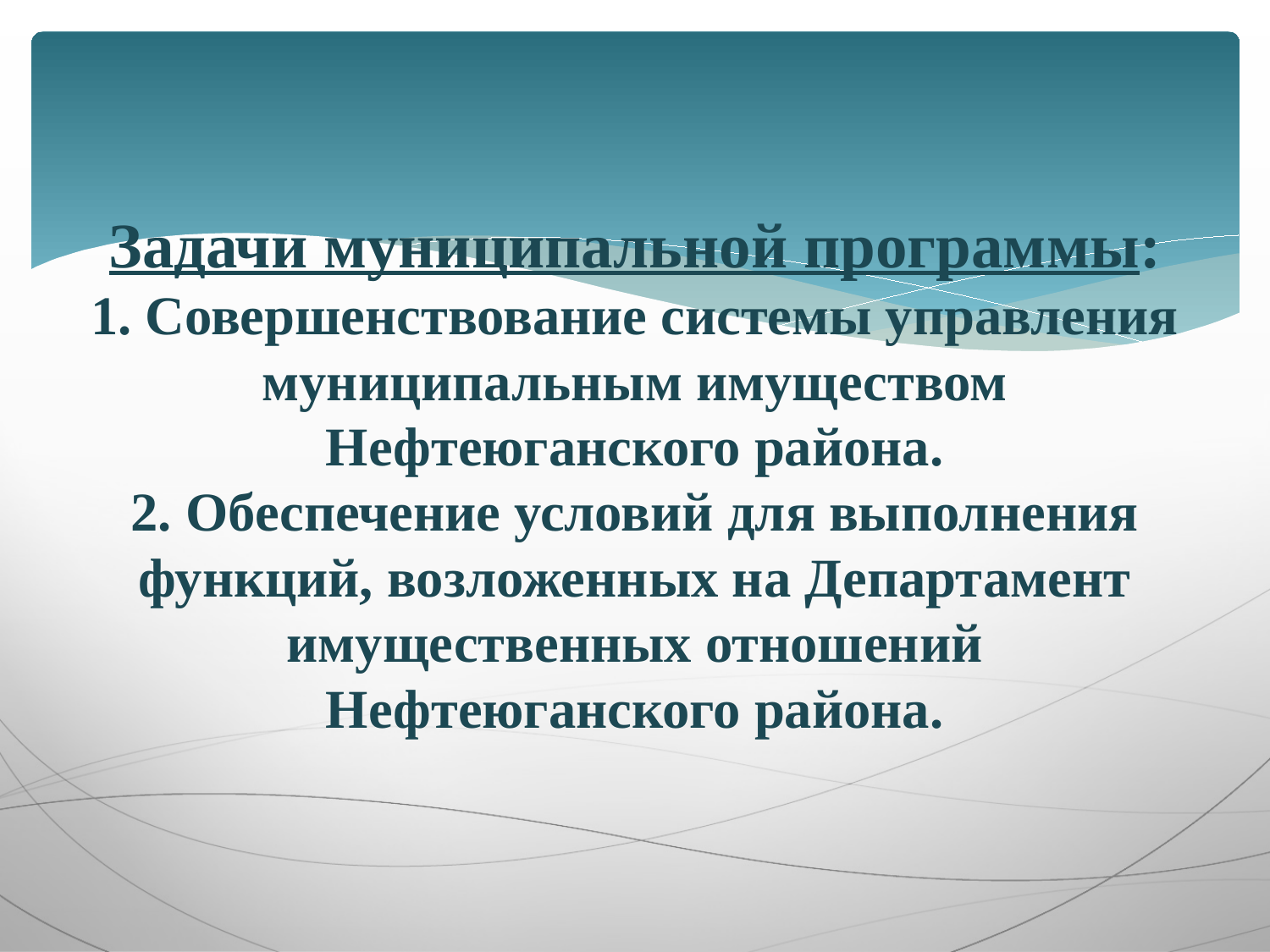

# Задачи муниципальной программы: 1. Совершенствование системы управления муниципальным имуществом Нефтеюганского района. 2. Обеспечение условий для выполнения функций, возложенных на Департамент имущественных отношений Нефтеюганского района.